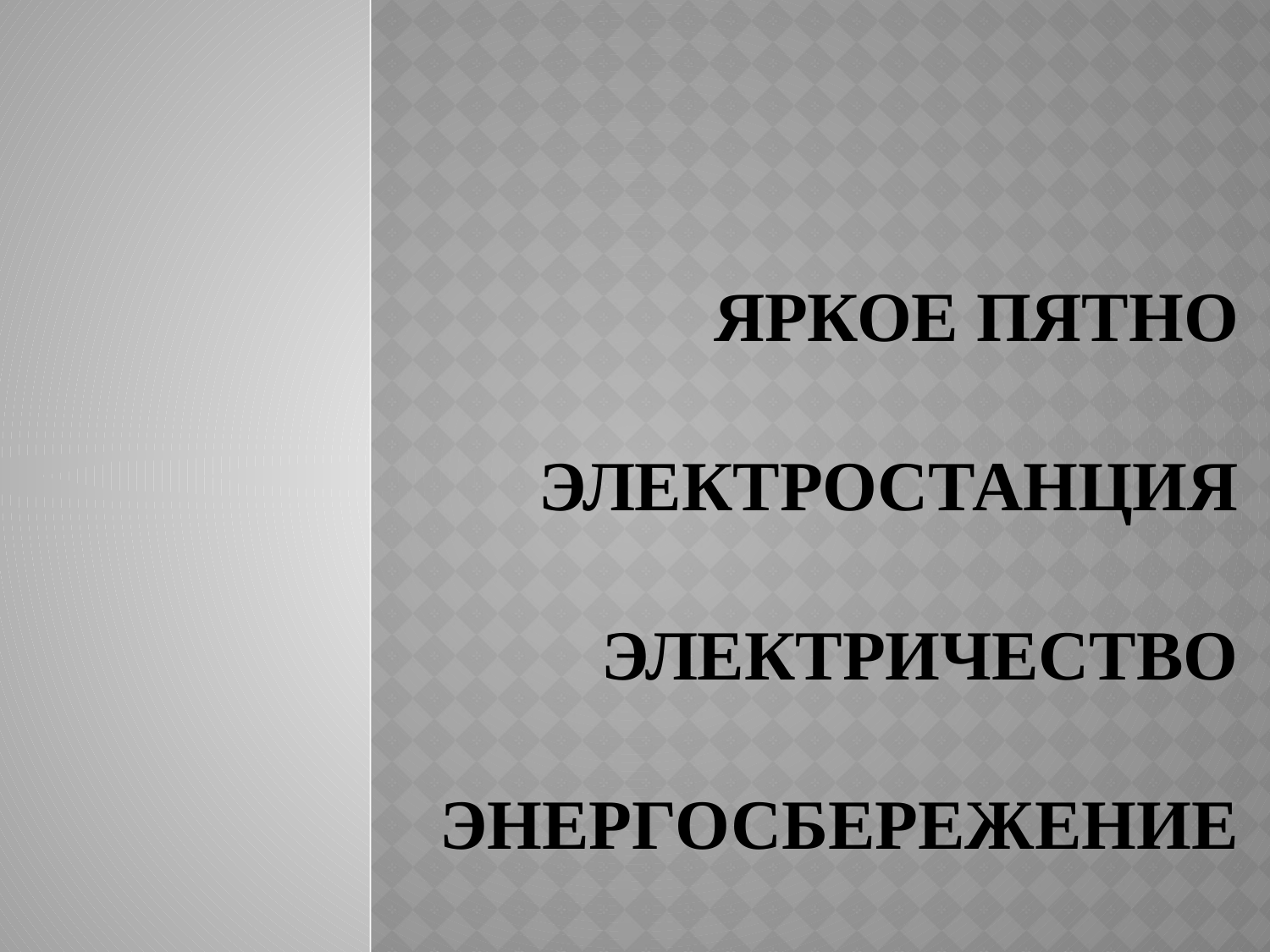

# яркое пятно яркое пятно электростанция электричество энергосбережение